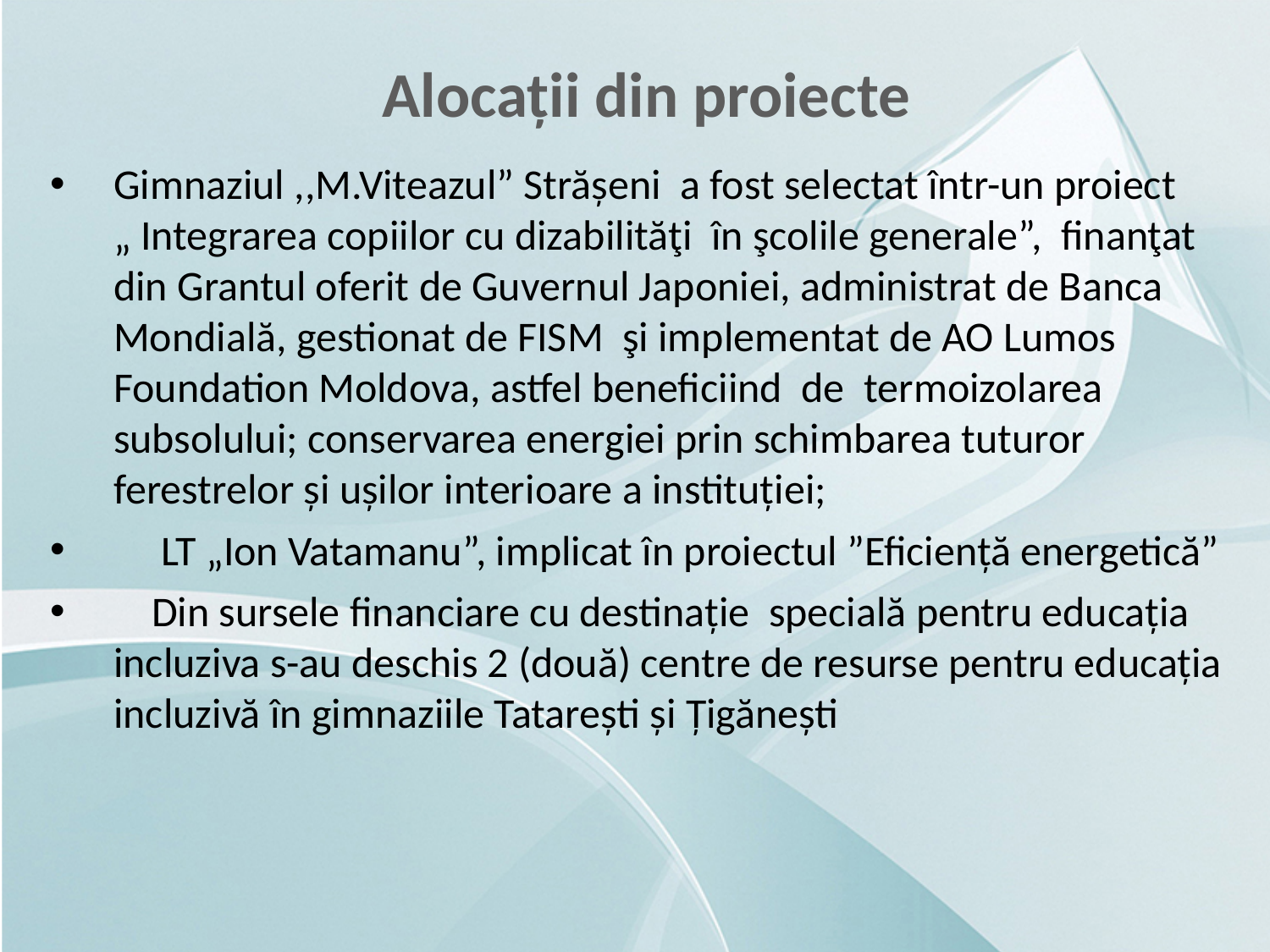

Alocații din proiecte
Gimnaziul ,,M.Viteazul” Strășeni  a fost selectat într-un proiect „ Integrarea copiilor cu dizabilităţi  în şcolile generale”,  finanţat din Grantul oferit de Guvernul Japoniei, administrat de Banca Mondială, gestionat de FISM  şi implementat de AO Lumos Foundation Moldova, astfel beneficiind  de  termoizolarea subsolului; conservarea energiei prin schimbarea tuturor ferestrelor și ușilor interioare a instituției;
     LT „Ion Vatamanu”, implicat în proiectul ”Eficiență energetică”
    Din sursele financiare cu destinație  specială pentru educația incluziva s-au deschis 2 (două) centre de resurse pentru educația incluzivă în gimnaziile Tatarești și Țigănești